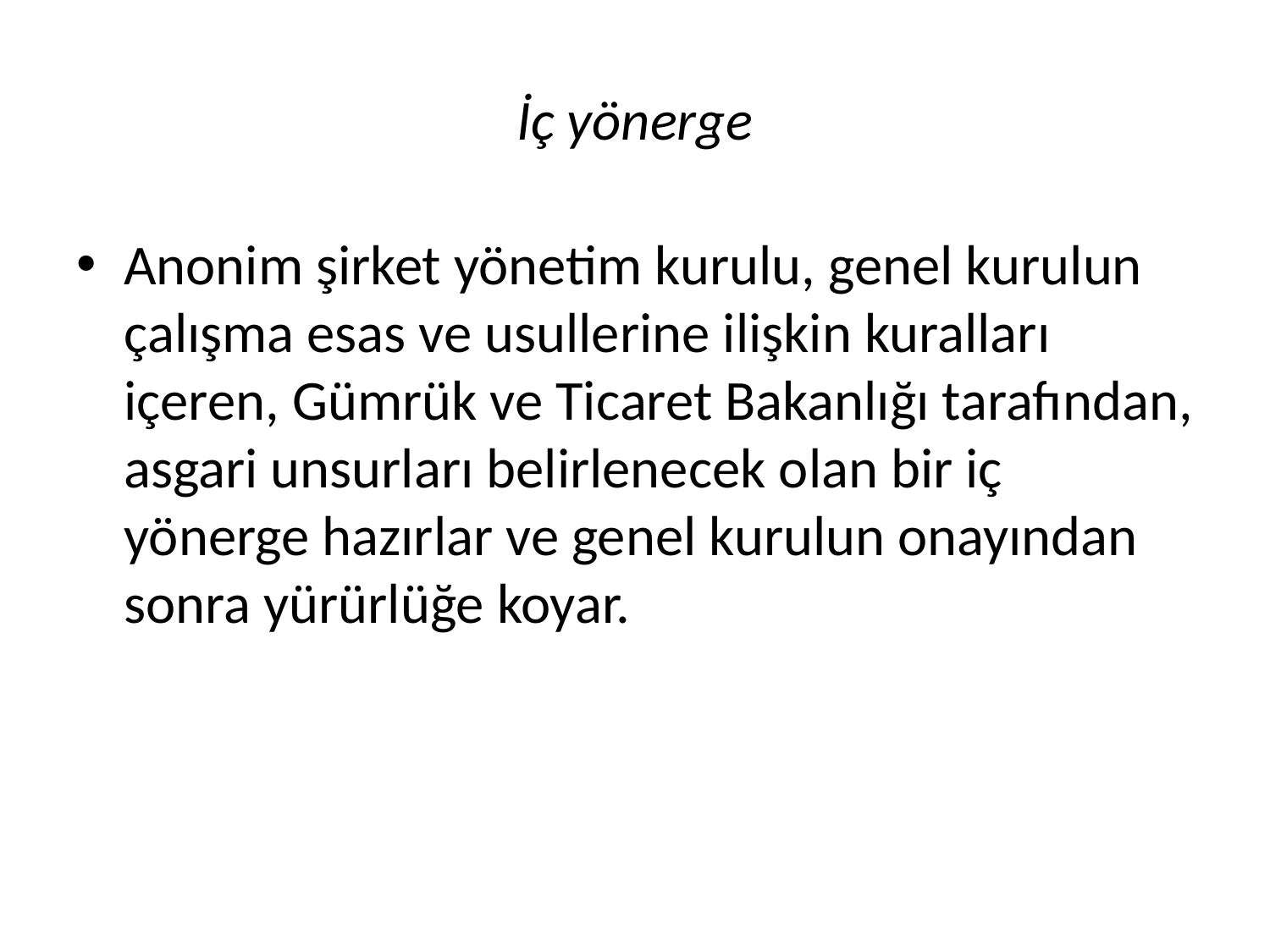

# İç yönerge
Anonim şirket yönetim kurulu, genel kurulun çalışma esas ve usullerine ilişkin kuralları içeren, Gümrük ve Ticaret Bakanlığı tarafından, asgari unsurları belirlenecek olan bir iç yönerge hazırlar ve genel kurulun onayından sonra yürürlüğe koyar.